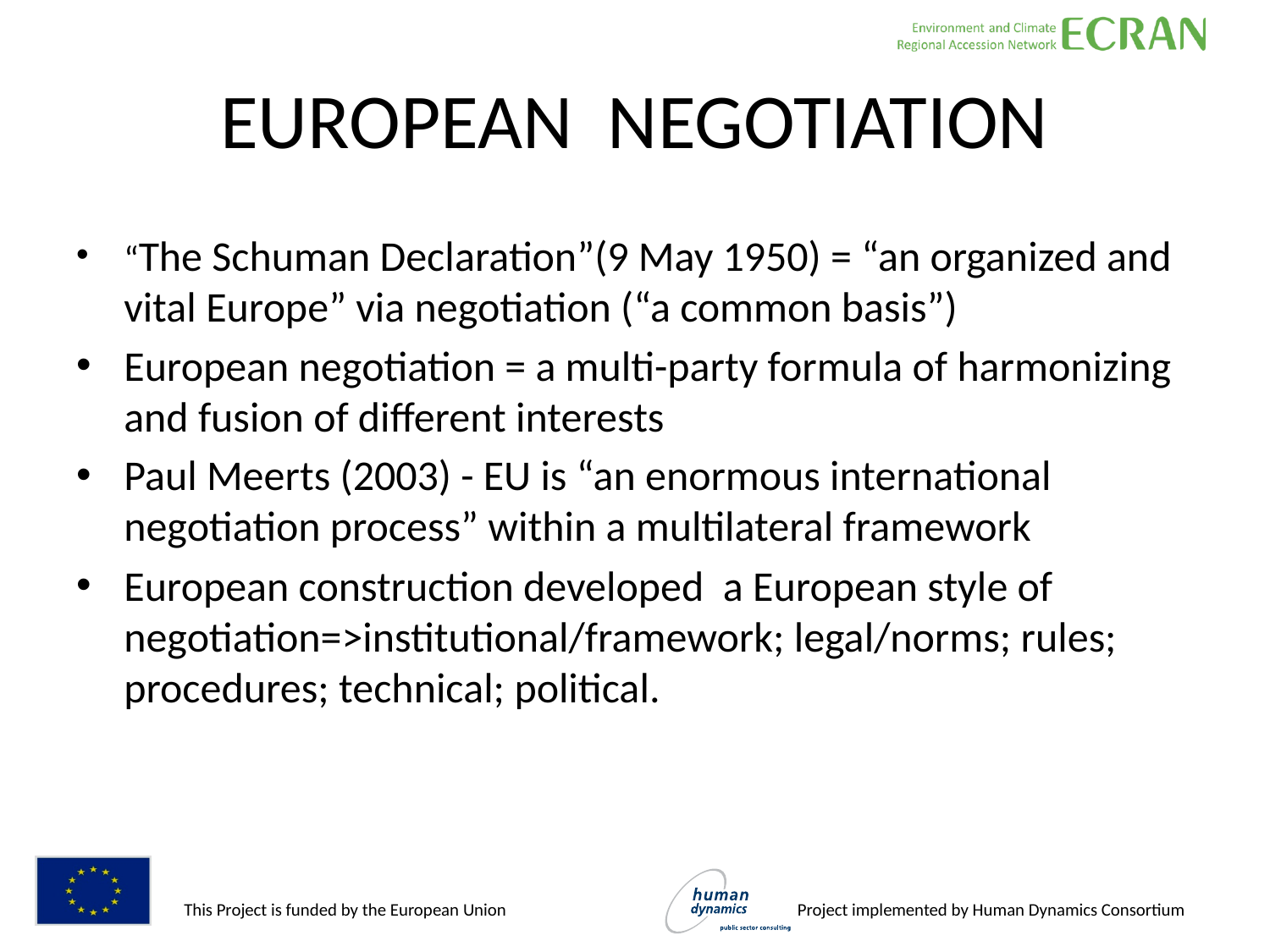

# EUROPEAN  NEGOTIATION
“The Schuman Declaration”(9 May 1950) = “an organized and vital Europe” via negotiation (“a common basis”)
European negotiation = a multi-party formula of harmonizing and fusion of different interests
Paul Meerts (2003) - EU is “an enormous international negotiation process” within a multilateral framework
European construction developed  a European style of negotiation=>institutional/framework; legal/norms; rules; procedures; technical; political.